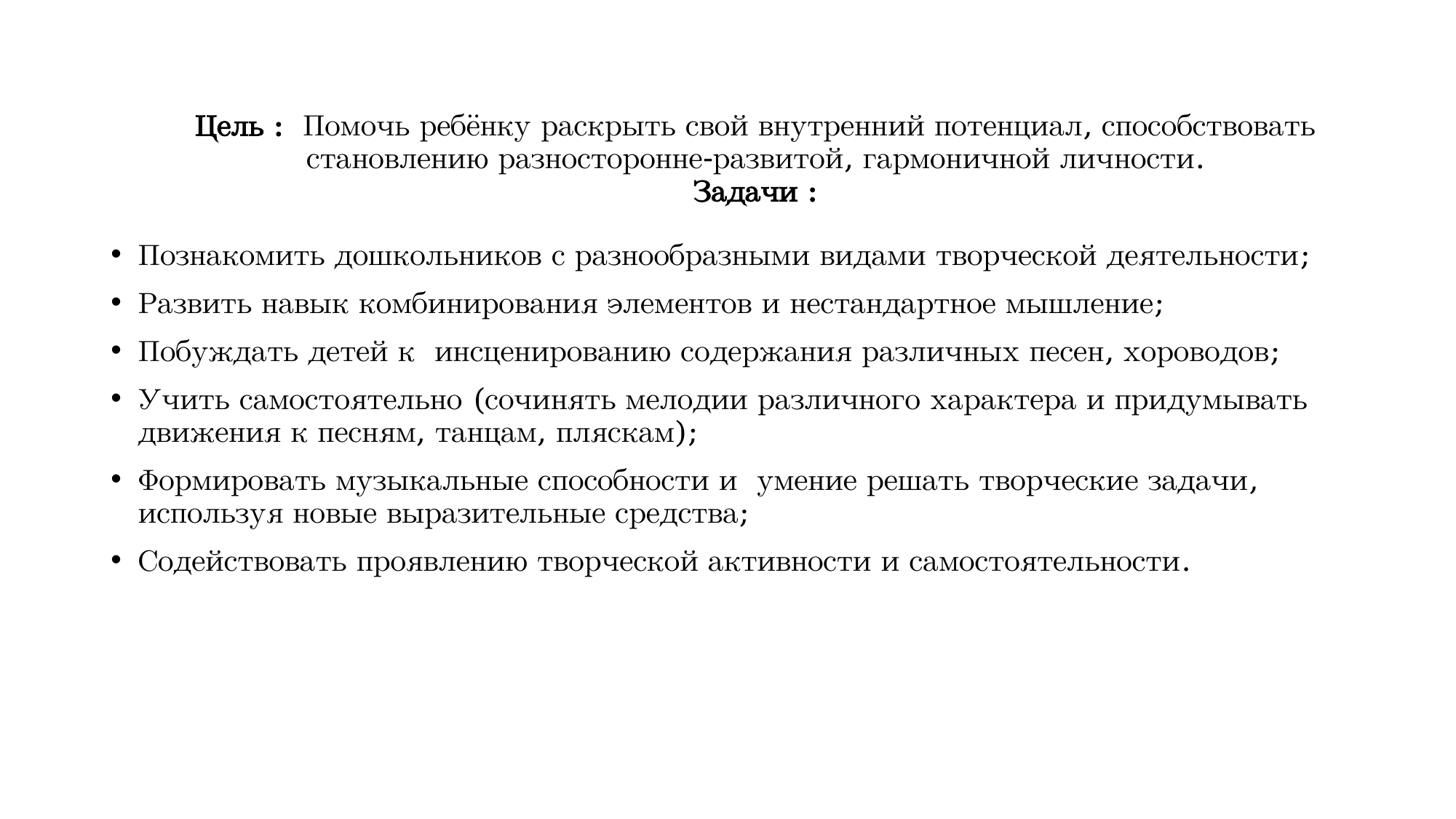

# Цель :  Помочь ребёнку раскрыть свой внутренний потенциал, способствовать становлению разносторонне-развитой, гармоничной личности. Задачи :
Познакомить дошкольников с разнообразными видами творческой деятельности;
Развить навык комбинирования элементов и нестандартное мышление;
Побуждать детей к  инсценированию содержания различных песен, хороводов;
Учить самостоятельно (сочинять мелодии различного характера и придумывать движения к песням, танцам, пляскам);
Формировать музыкальные способности и  умение решать творческие задачи, используя новые выразительные средства;
Содействовать проявлению творческой активности и самостоятельности.